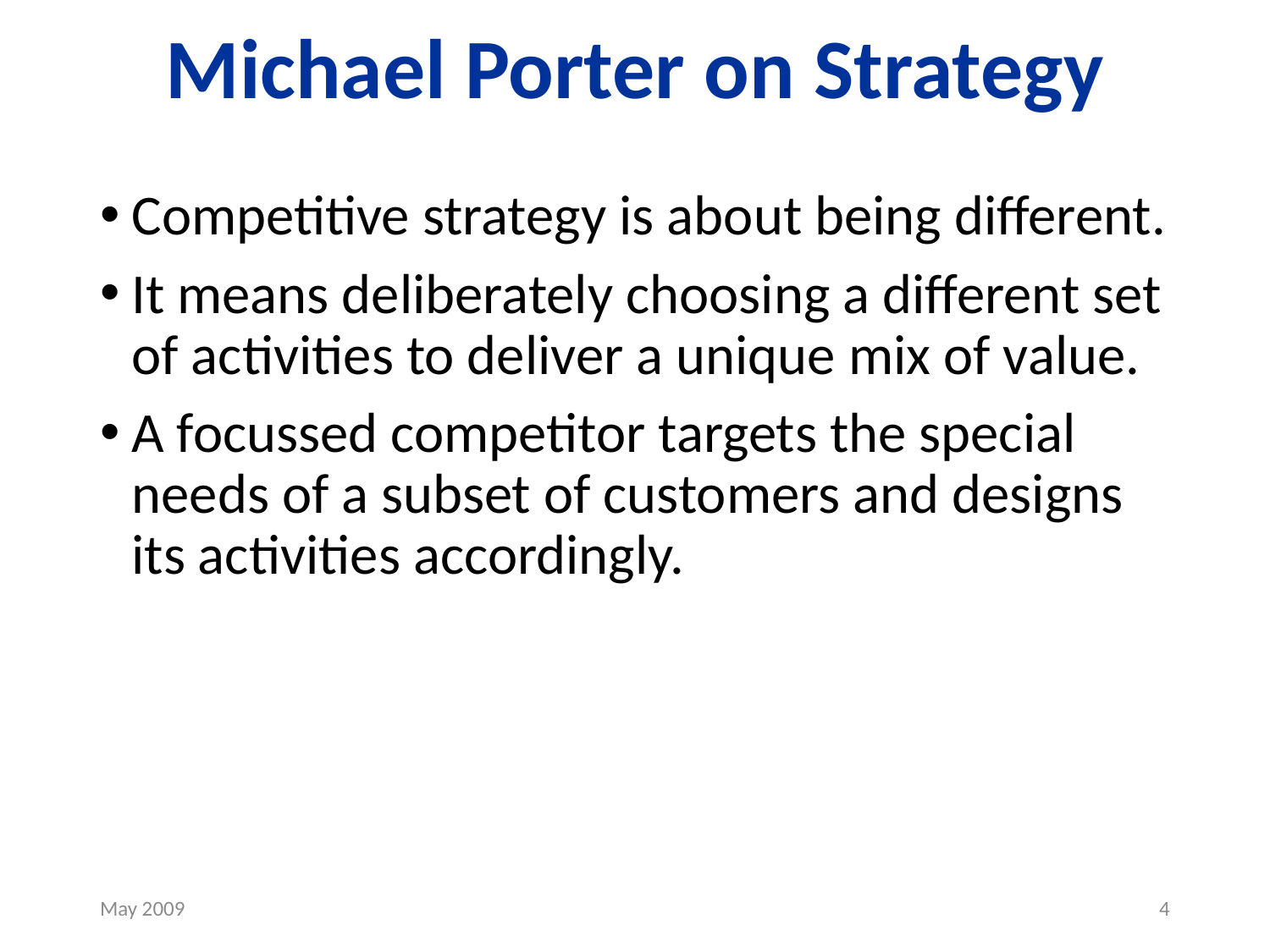

# Michael Porter on Strategy
Competitive strategy is about being different.
It means deliberately choosing a different set of activities to deliver a unique mix of value.
A focussed competitor targets the special needs of a subset of customers and designs its activities accordingly.
May 2009
4